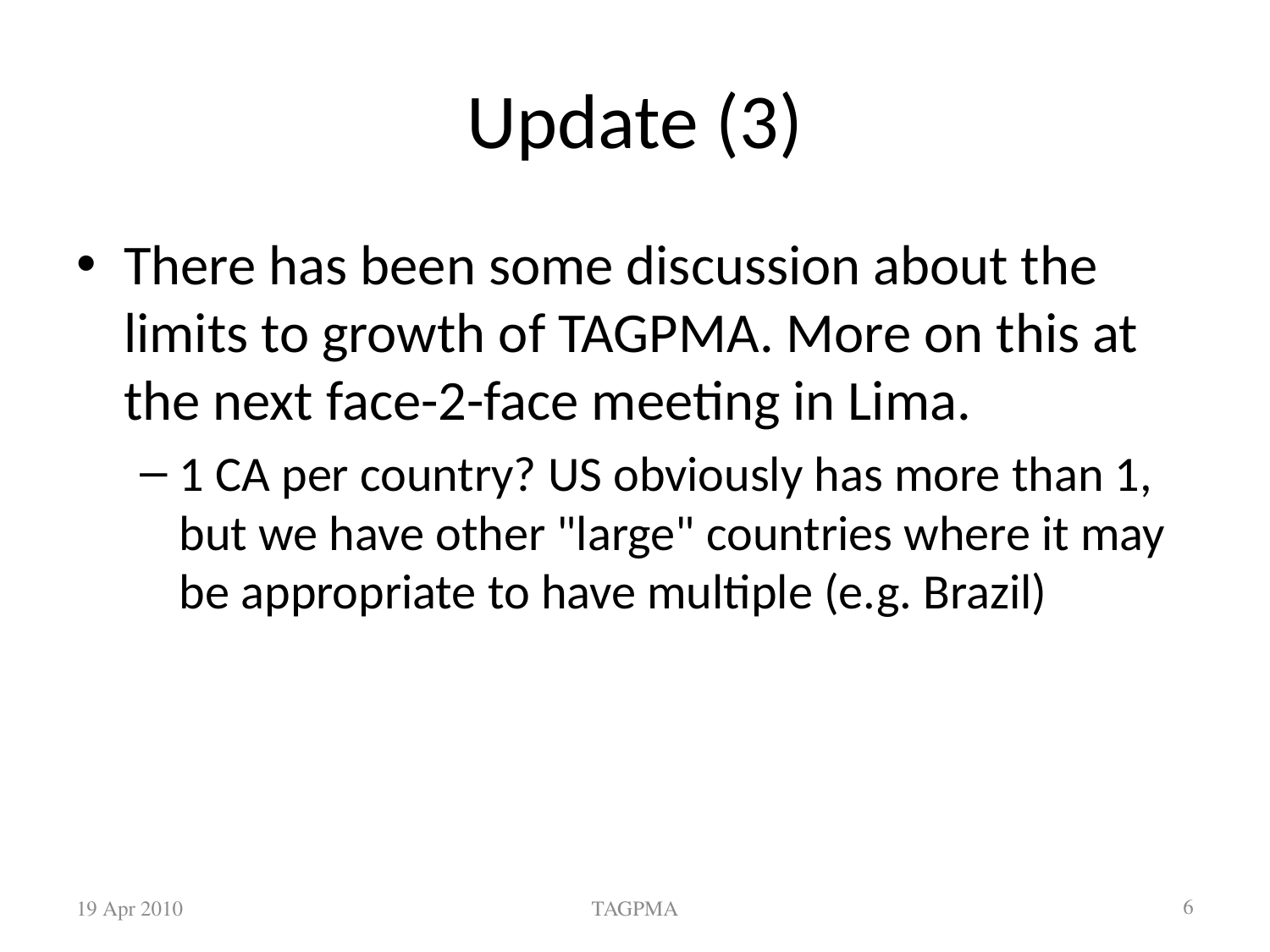

# Update (3)
There has been some discussion about the limits to growth of TAGPMA. More on this at the next face-2-face meeting in Lima.
1 CA per country? US obviously has more than 1, but we have other "large" countries where it may be appropriate to have multiple (e.g. Brazil)

19 Apr 2010
TAGPMA
6